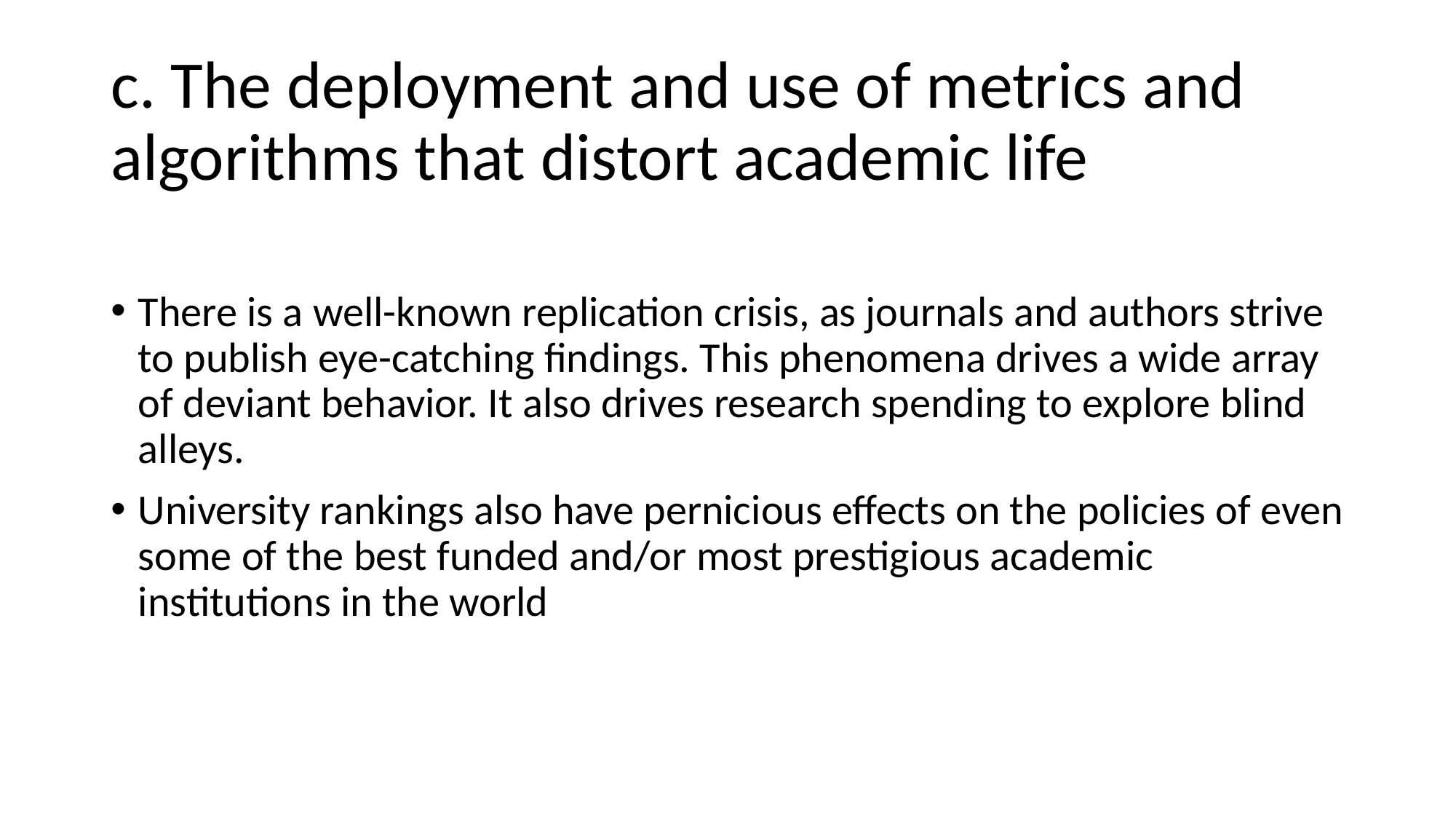

# c. The deployment and use of metrics and algorithms that distort academic life

There is a well-known replication crisis, as journals and authors strive to publish eye-catching findings. This phenomena drives a wide array of deviant behavior. It also drives research spending to explore blind alleys.
University rankings also have pernicious effects on the policies of even some of the best funded and/or most prestigious academic institutions in the world